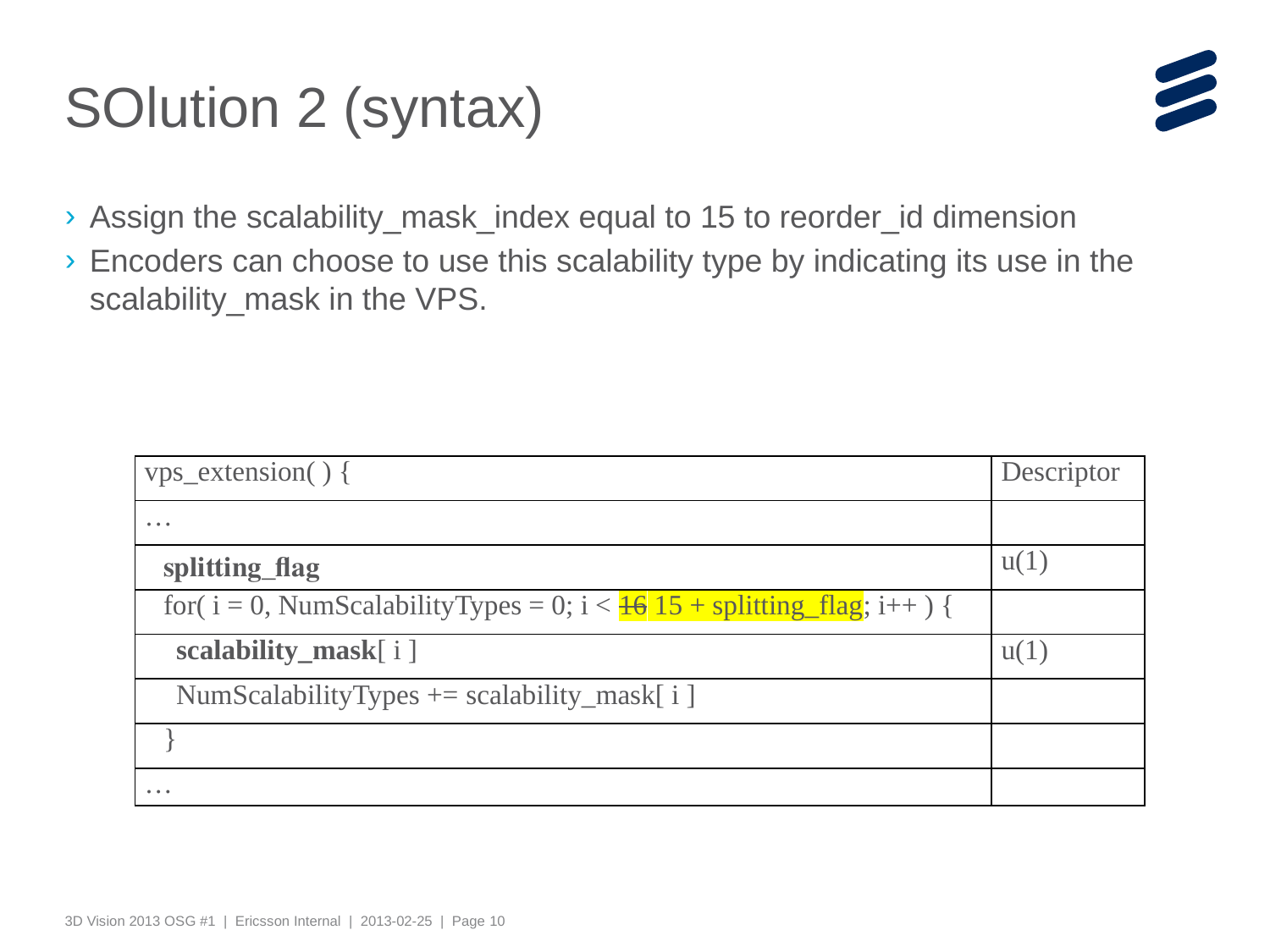

# SOlution 2 (syntax)
Assign the scalability_mask_index equal to 15 to reorder_id dimension
Encoders can choose to use this scalability type by indicating its use in the scalability_mask in the VPS.

| vps\_extension( ) { | Descriptor |
| --- | --- |
| … |  |
| splitting\_flag | u(1) |
| for( i = 0, NumScalabilityTypes = 0; i < 16 15 + splitting\_flag; i++ ) { |  |
| scalability\_mask[ i ] | u(1) |
| NumScalabilityTypes += scalability\_mask[ i ] |  |
| } |  |
| … |  |